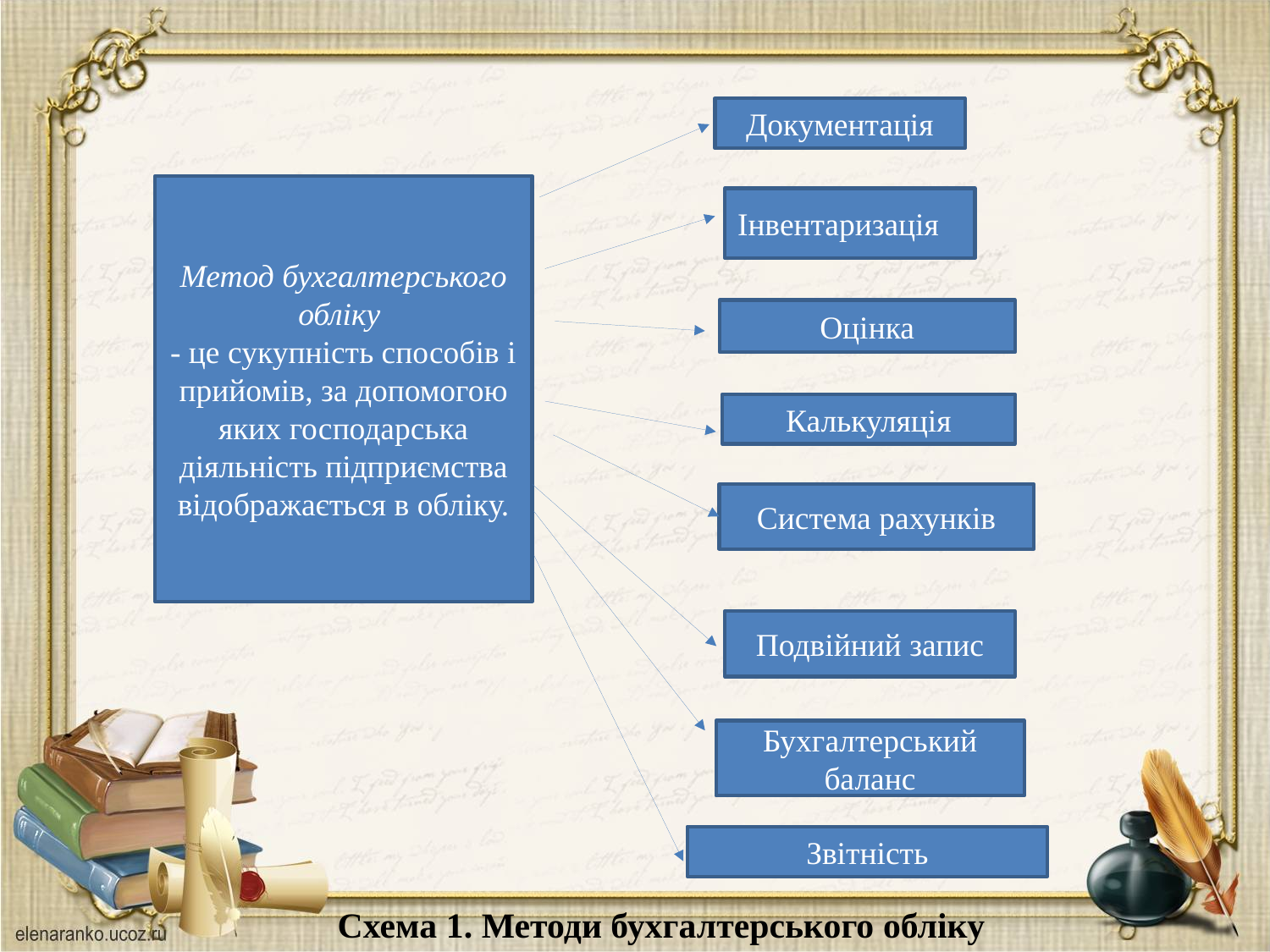

Документація
Метод бухгалтерського обліку
- це сукупність способів і прийомів, за допомогою яких господарська діяльність підприємства відображається в обліку.
Інвентаризація
Оцінка
Калькуляція
Система рахунків
Подвійний запис
Бухгалтерський баланс
Звітність
Схема 1. Методи бухгалтерського обліку